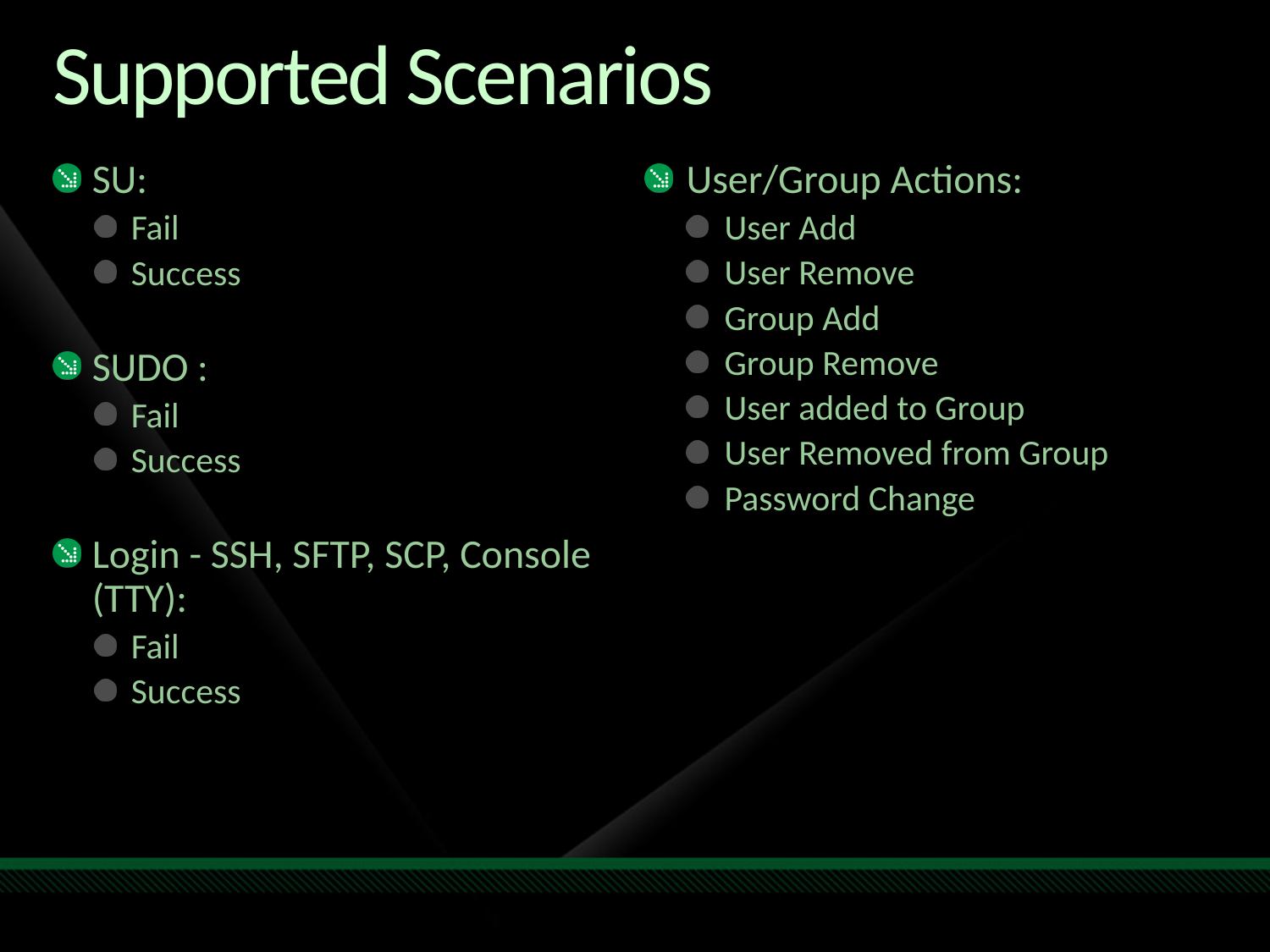

# Supported Scenarios
SU:
Fail
Success

SUDO :
Fail
Success

Login - SSH, SFTP, SCP, Console (TTY):
Fail
Success

User/Group Actions:
User Add
User Remove
Group Add
Group Remove
User added to Group
User Removed from Group
Password Change